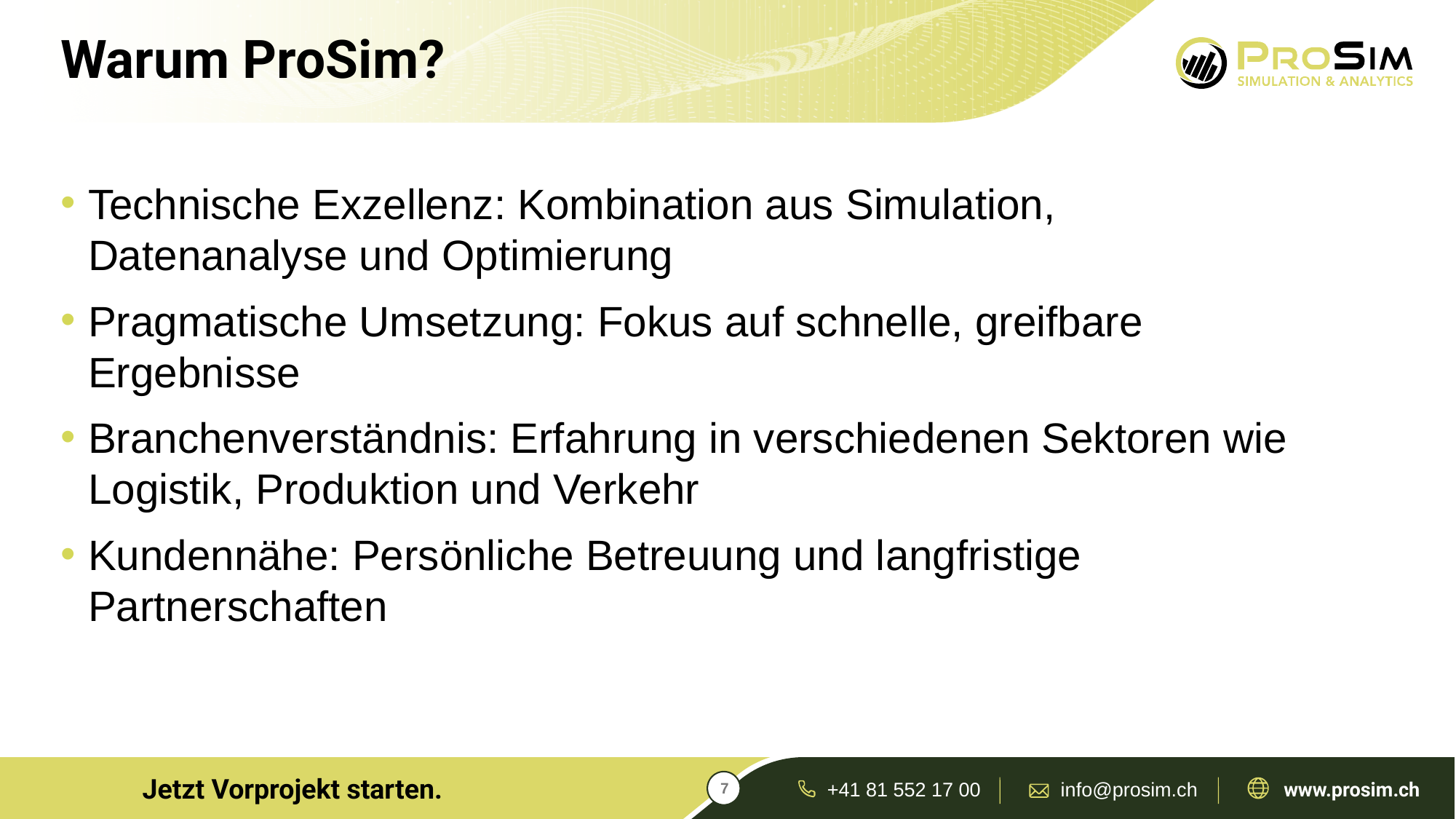

# Warum ProSim?
Technische Exzellenz: Kombination aus Simulation, Datenanalyse und Optimierung
Pragmatische Umsetzung: Fokus auf schnelle, greifbare Ergebnisse
Branchenverständnis: Erfahrung in verschiedenen Sektoren wie Logistik, Produktion und Verkehr
Kundennähe: Persönliche Betreuung und langfristige Partnerschaften
Jetzt Vorprojekt starten.
7